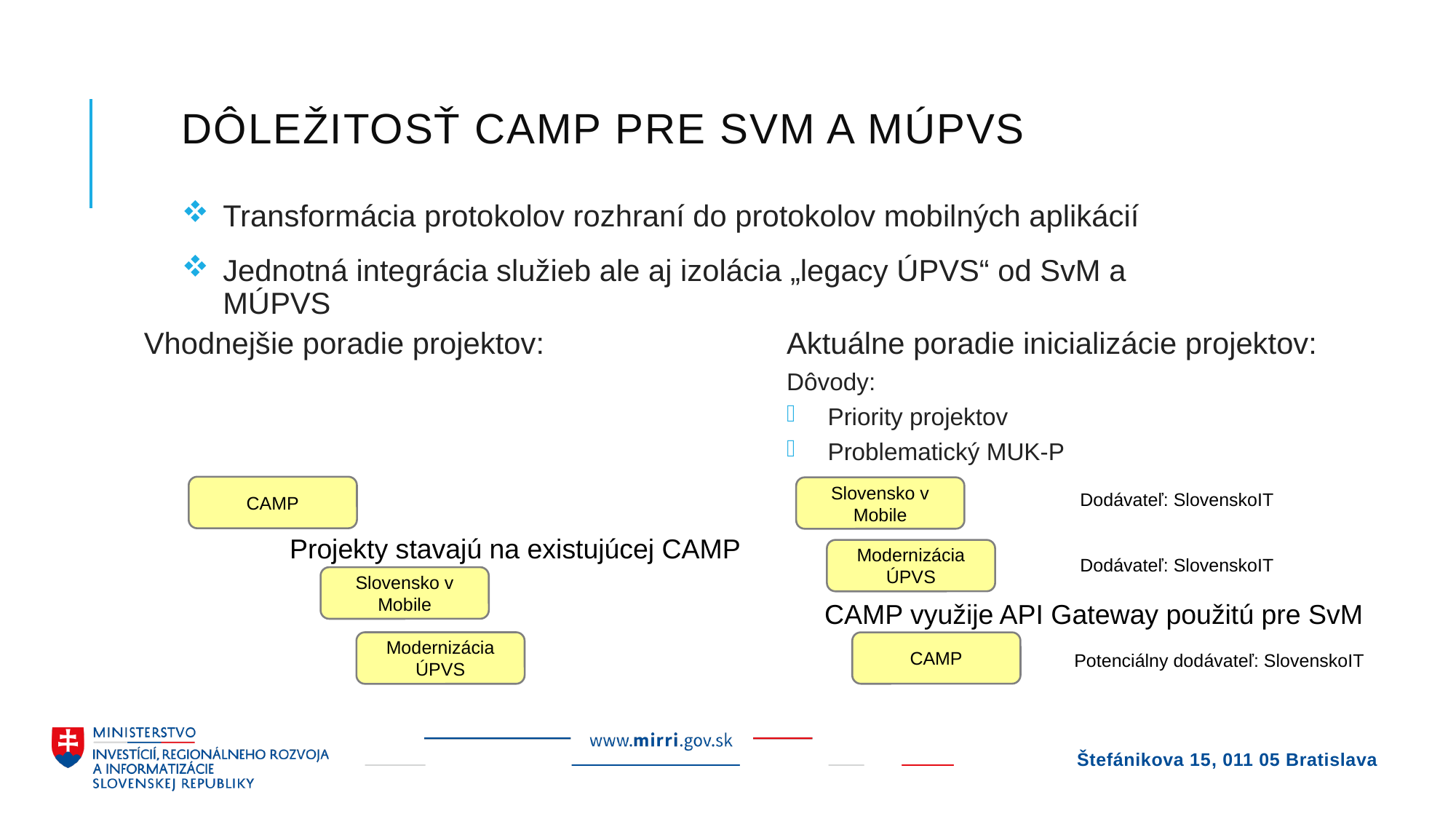

# Dôležitosť CAMP pre SvM a MÚPVS
Transformácia protokolov rozhraní do protokolov mobilných aplikácií
Jednotná integrácia služieb ale aj izolácia „legacy ÚPVS“ od SvM a MÚPVS
Vhodnejšie poradie projektov:

Aktuálne poradie inicializácie projektov:
Dôvody:
Priority projektov
Problematický MUK-P
CAMP
Slovensko v Mobile
Dodávateľ: SlovenskoIT
Projekty stavajú na existujúcej CAMP
Modernizácia ÚPVS
Dodávateľ: SlovenskoIT
Slovensko v Mobile
CAMP využije API Gateway použitú pre SvM
Modernizácia ÚPVS
CAMP
Potenciálny dodávateľ: SlovenskoIT